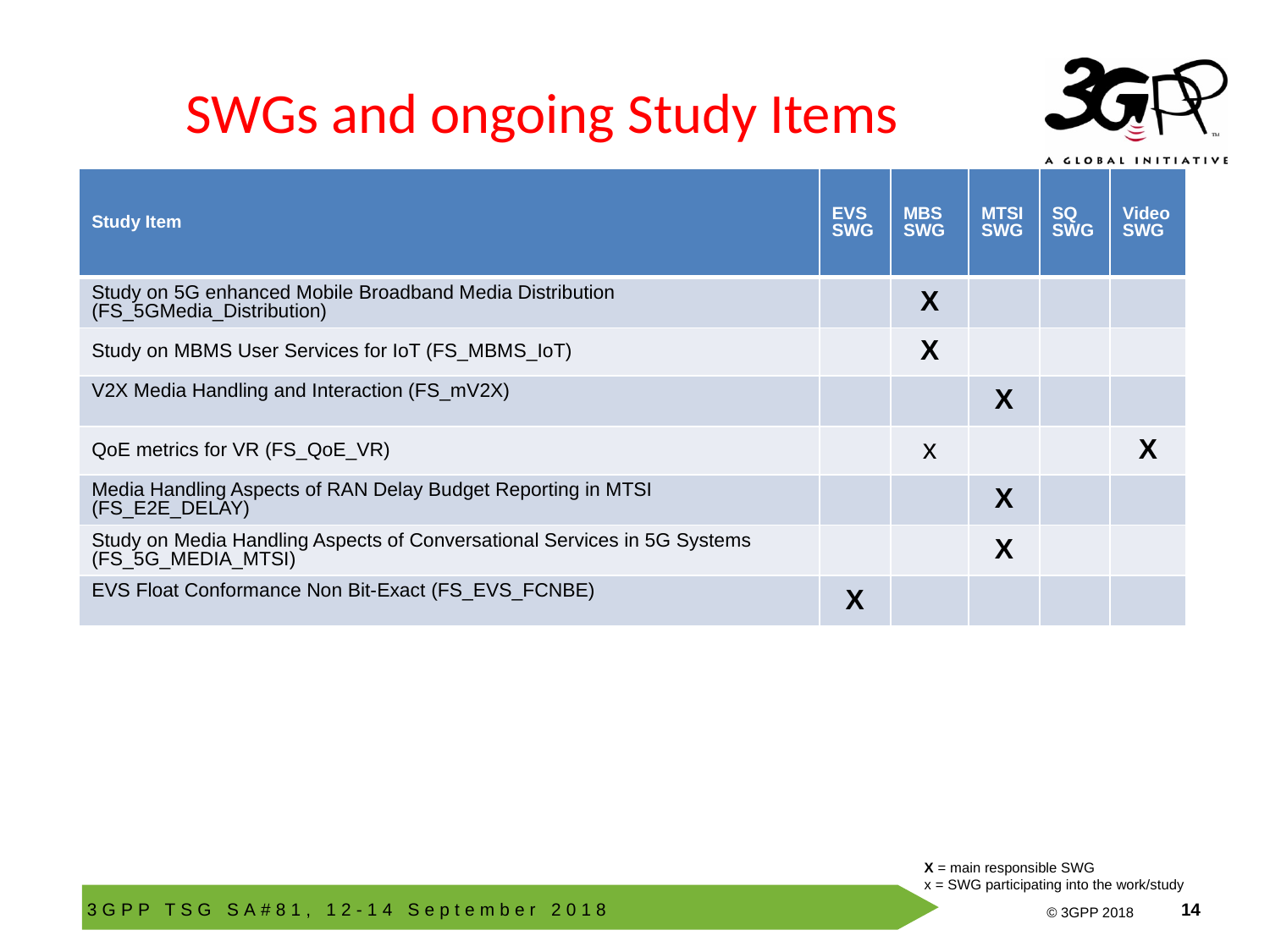

# SWGs and ongoing Study Items
| Study Item | EVS SWG | MBS SWG | MTSI SWG | SQ SWG | Video SWG |
| --- | --- | --- | --- | --- | --- |
| Study on 5G enhanced Mobile Broadband Media Distribution (FS\_5GMedia\_Distribution) |  | X |  |  |  |
| Study on MBMS User Services for IoT (FS\_MBMS\_IoT) |  | X |  |  |  |
| V2X Media Handling and Interaction (FS\_mV2X) |  |  | X |  |  |
| QoE metrics for VR (FS\_QoE\_VR) |  | x |  |  | X |
| Media Handling Aspects of RAN Delay Budget Reporting in MTSI (FS\_E2E\_DELAY) |  |  | X |  |  |
| Study on Media Handling Aspects of Conversational Services in 5G Systems (FS\_5G\_MEDIA\_MTSI) |  |  | X |  |  |
| EVS Float Conformance Non Bit-Exact (FS\_EVS\_FCNBE) | X |  |  |  |  |
X = main responsible SWG
x = SWG participating into the work/study